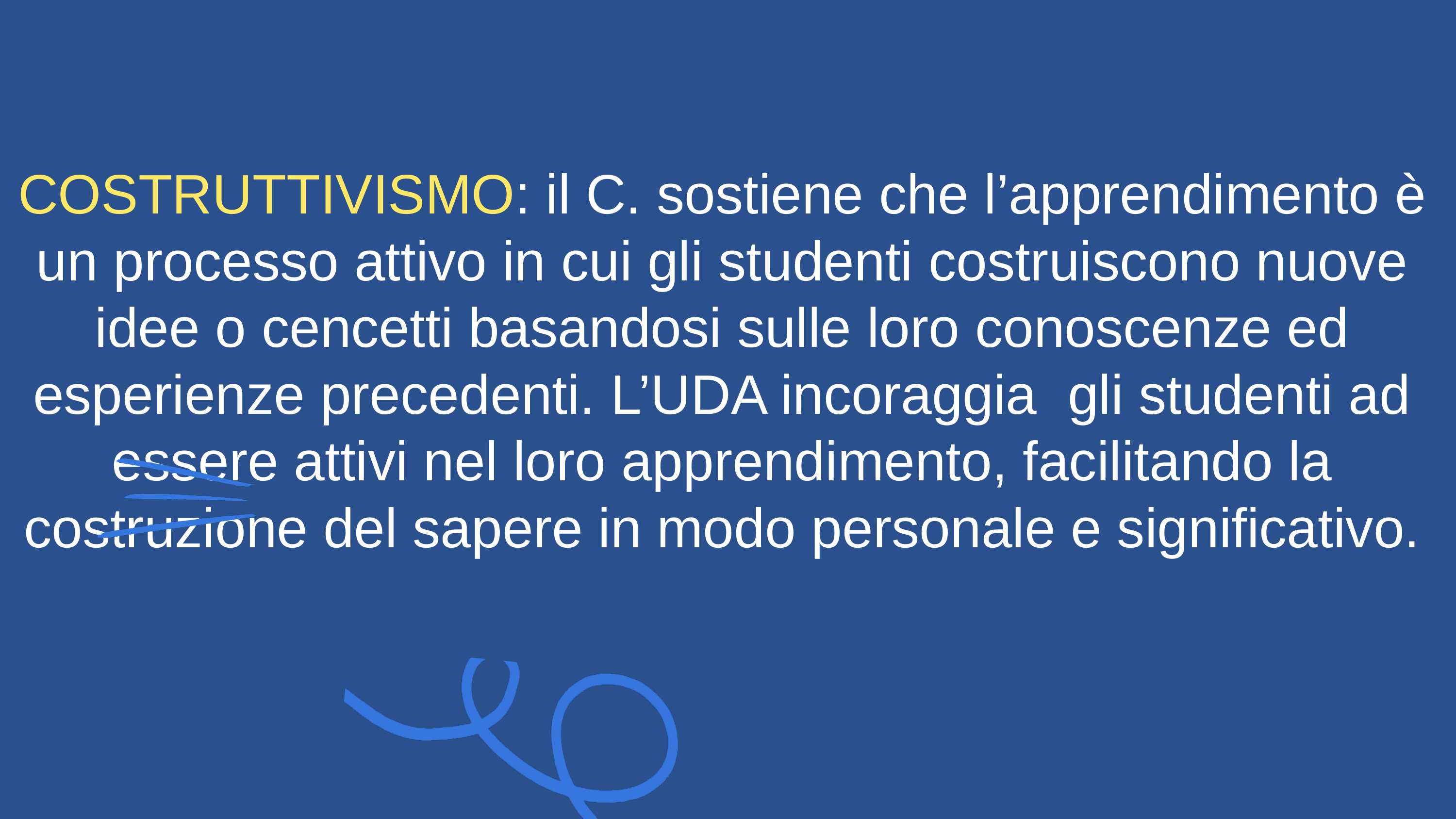

COSTRUTTIVISMO: il C. sostiene che l’apprendimento è un processo attivo in cui gli studenti costruiscono nuove idee o cencetti basandosi sulle loro conoscenze ed esperienze precedenti. L’UDA incoraggia  gli studenti ad essere attivi nel loro apprendimento, facilitando la costruzione del sapere in modo personale e significativo.